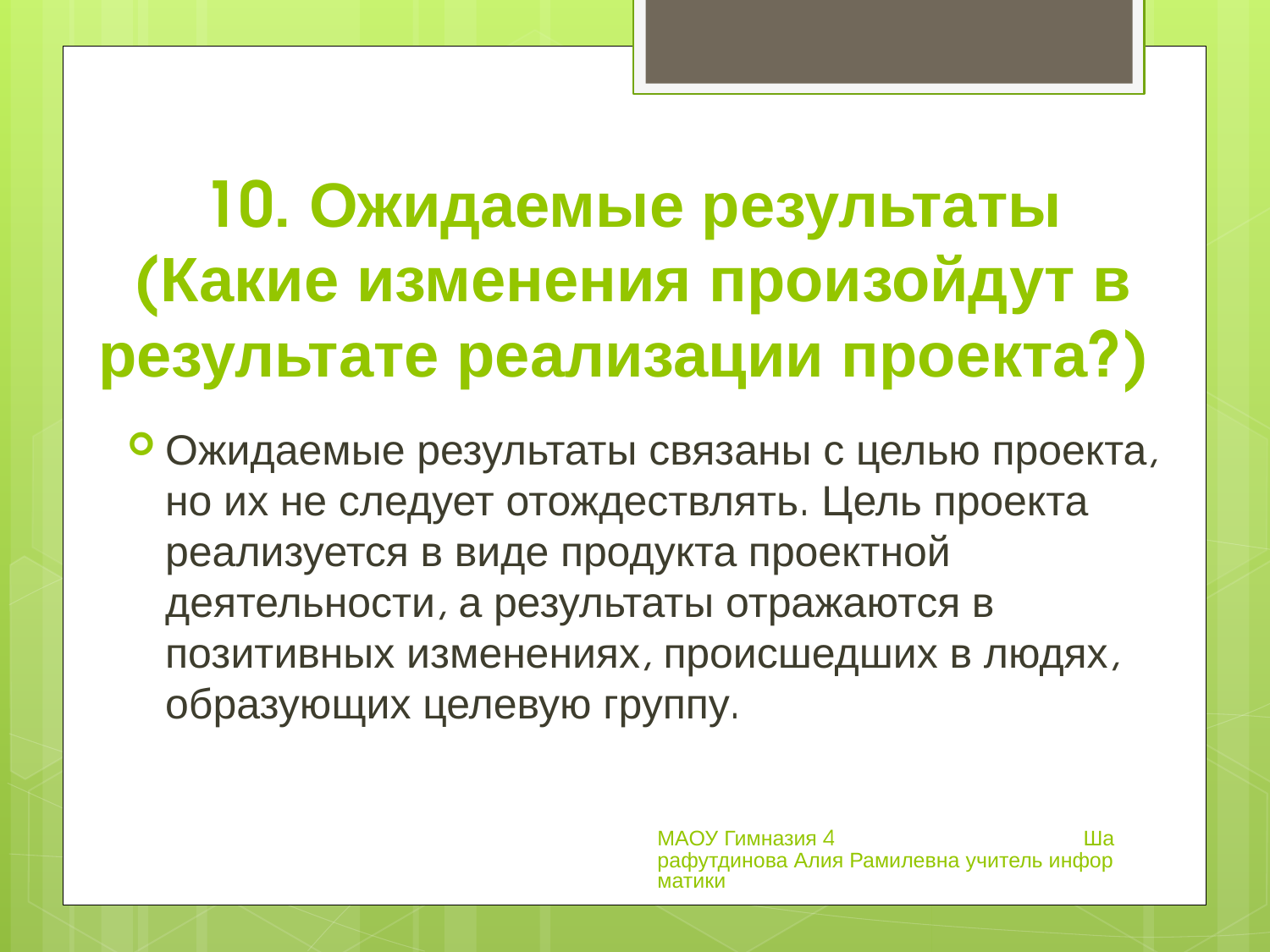

# 10. Ожидаемые результаты (Какие изменения произойдут в результате реализации проекта?)
Ожидаемые результаты связаны с целью проекта, но их не следует отождествлять. Цель проекта реализуется в виде продукта проектной деятельности, а результаты отражаются в позитивных изменениях, происшедших в людях, образующих целевую группу.
МАОУ Гимназия 4                                          Шарафутдинова Алия Рамилевна учитель информатики